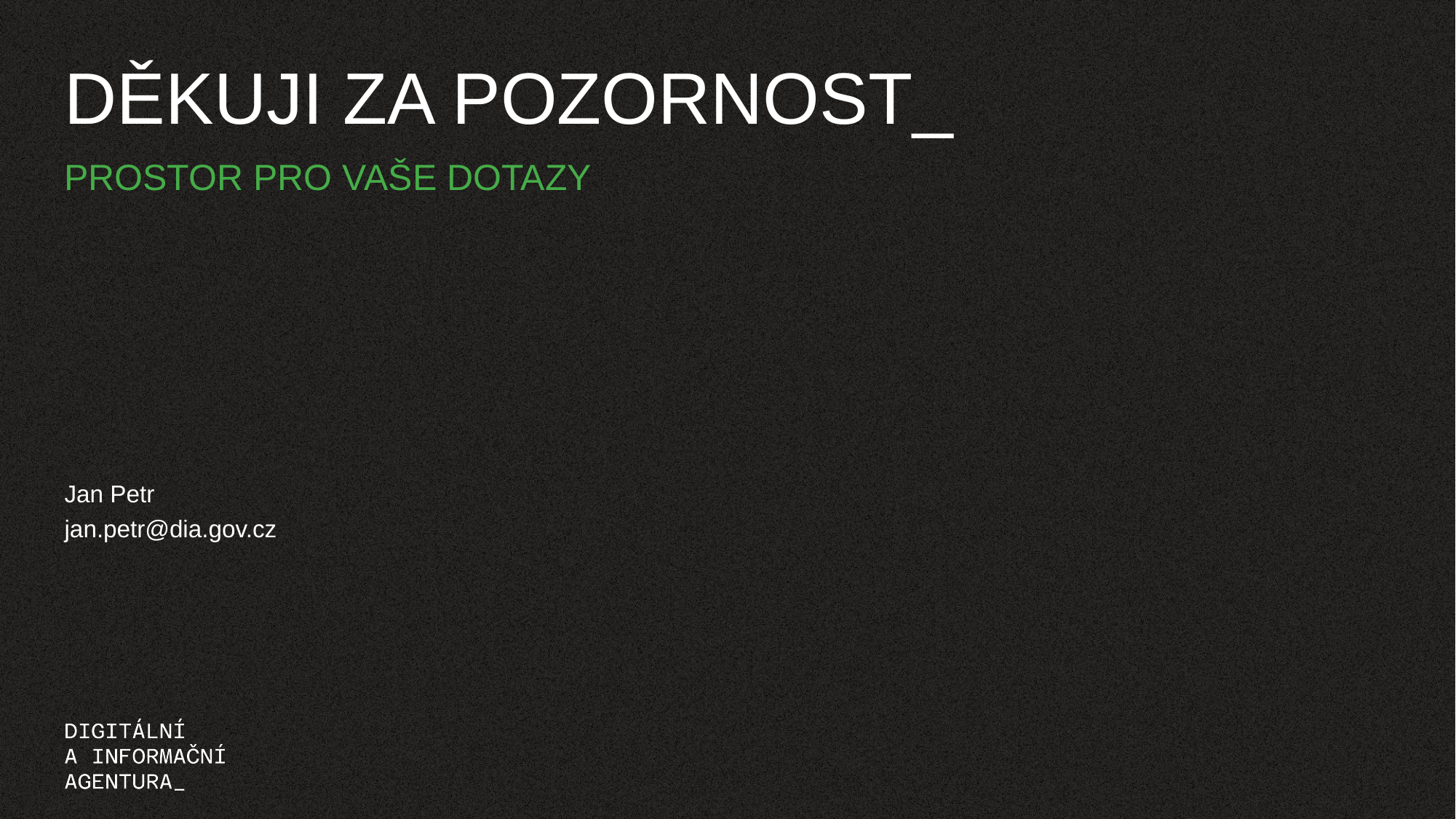

# Děkuji za pozornost_
Prostor pro vaše dotazy
Jan Petr
jan.petr@dia.gov.cz